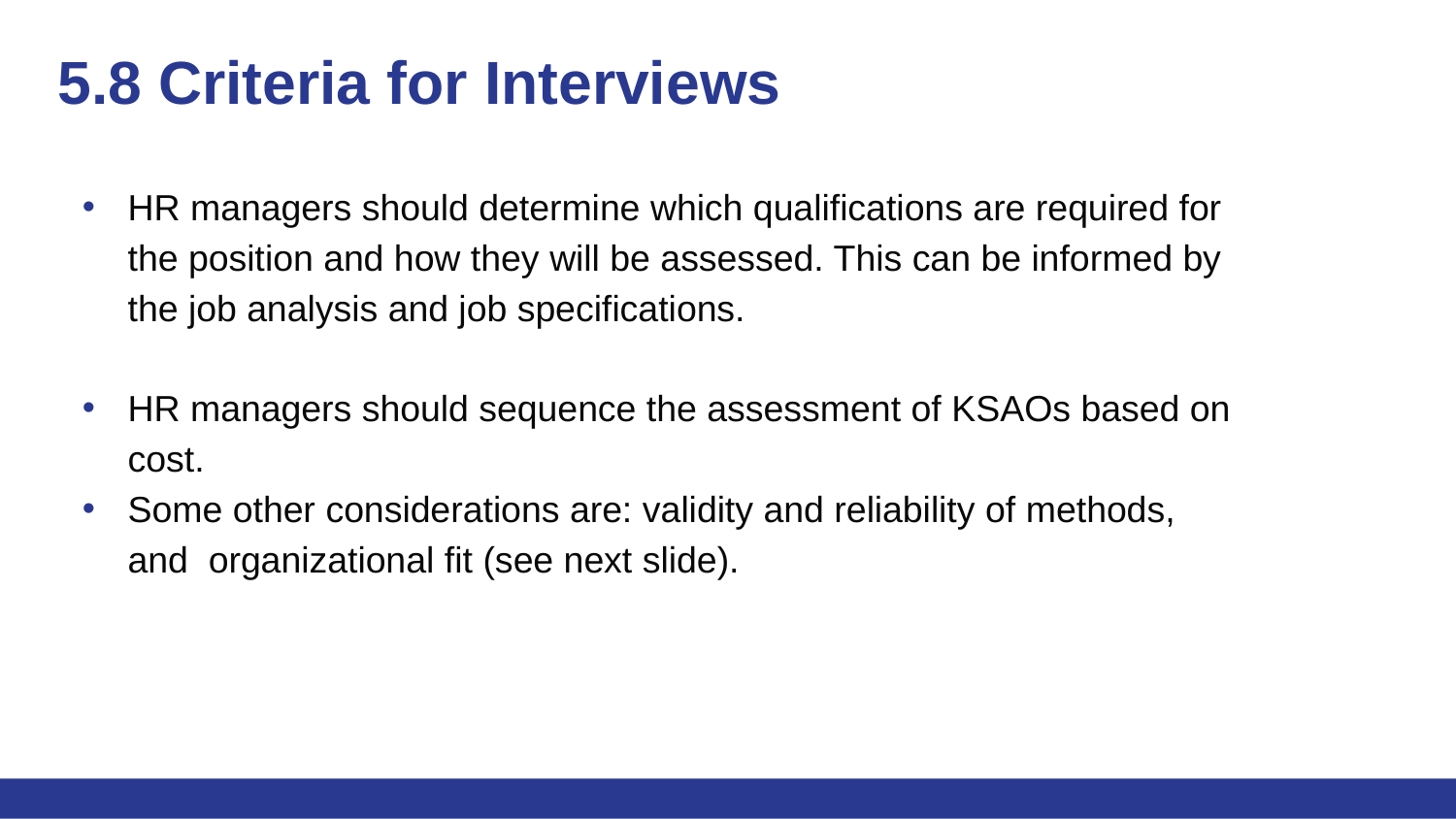

# 5.8 Criteria for Interviews
HR managers should determine which qualifications are required for the position and how they will be assessed. This can be informed by the job analysis and job specifications.

HR managers should sequence the assessment of KSAOs based on cost.
Some other considerations are: validity and reliability of methods, and  organizational fit (see next slide).